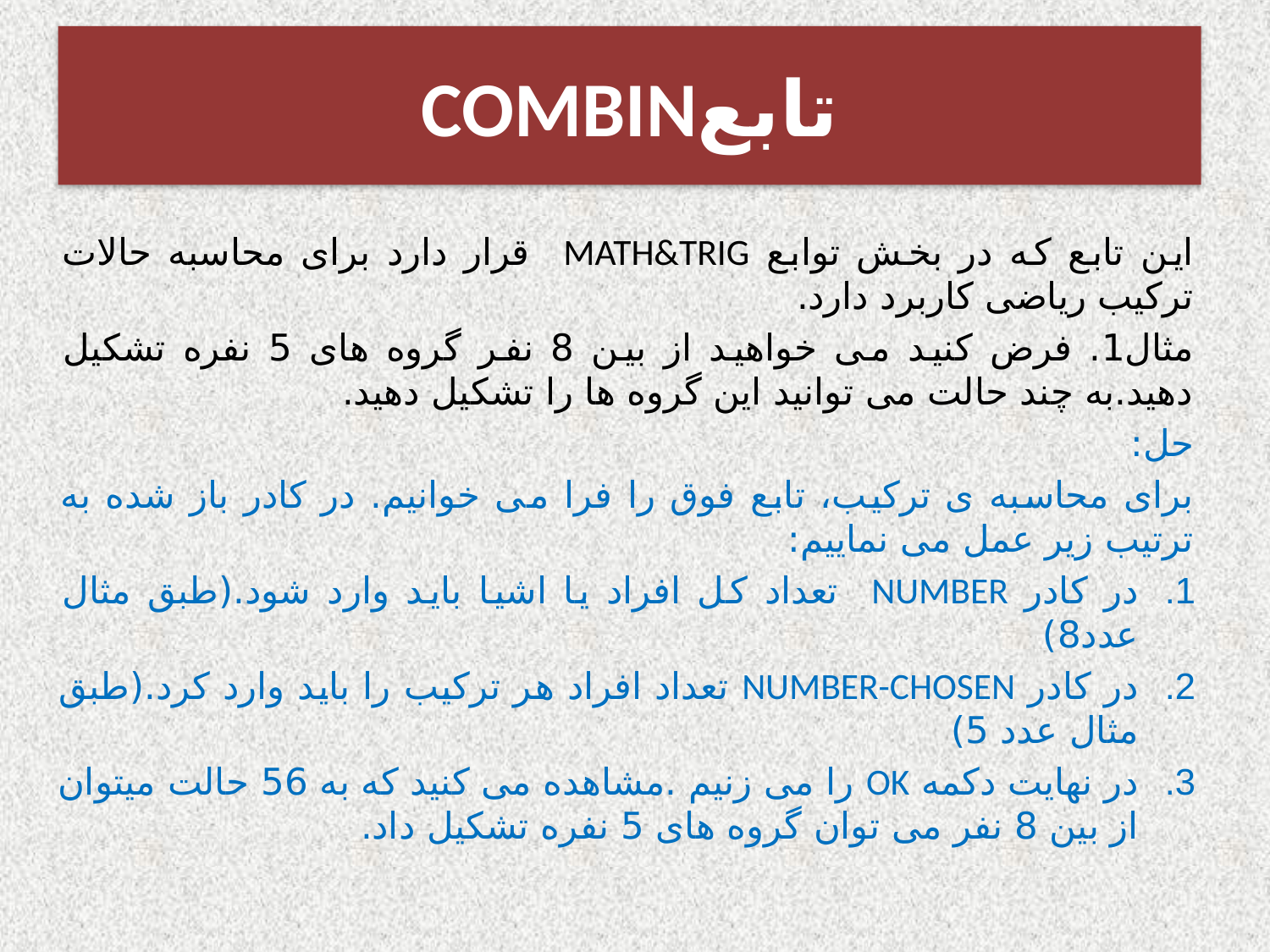

# COMBINتابع
این تابع که در بخش توابع MATH&TRIG  قرار دارد برای محاسبه حالات ترکیب ریاضی کاربرد دارد.
مثال1. فرض کنید می خواهید از بین 8 نفر گروه های 5 نفره تشکیل دهید.به چند حالت می توانید این گروه ها را تشکیل دهید.
حل:
برای محاسبه ی ترکیب، تابع فوق را فرا می خوانیم. در کادر باز شده به ترتیب زیر عمل می نماییم:
در کادر NUMBER  تعداد کل افراد یا اشیا باید وارد شود.(طبق مثال عدد8)
در کادر NUMBER-CHOSEN تعداد افراد هر ترکیب را باید وارد کرد.(طبق مثال عدد 5)
در نهایت دکمه OK را می زنیم .مشاهده می کنید که به 56 حالت میتوان از بین 8 نفر می توان گروه های 5 نفره تشکیل داد.